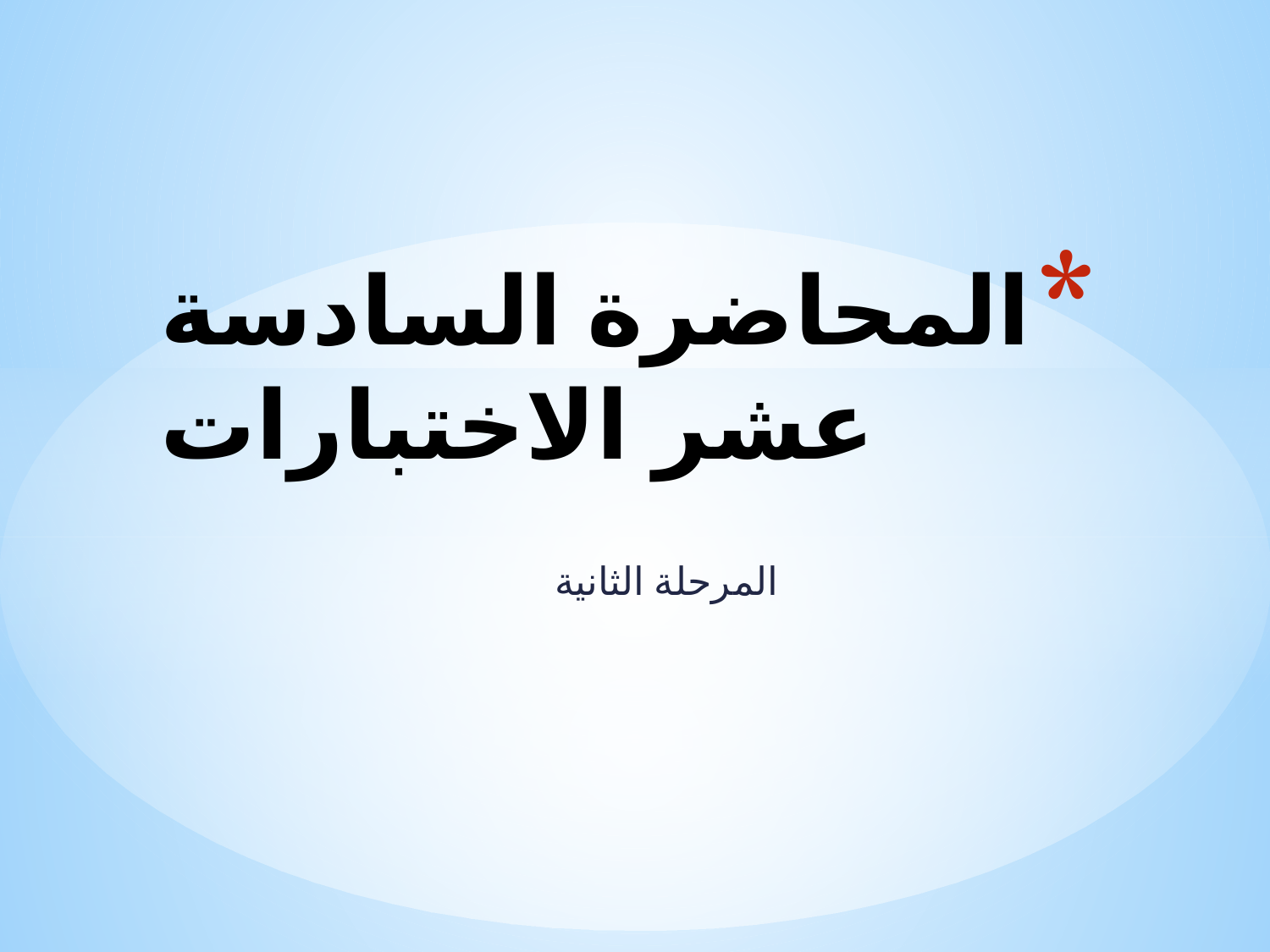

# المحاضرة السادسة عشر الاختبارات
المرحلة الثانية